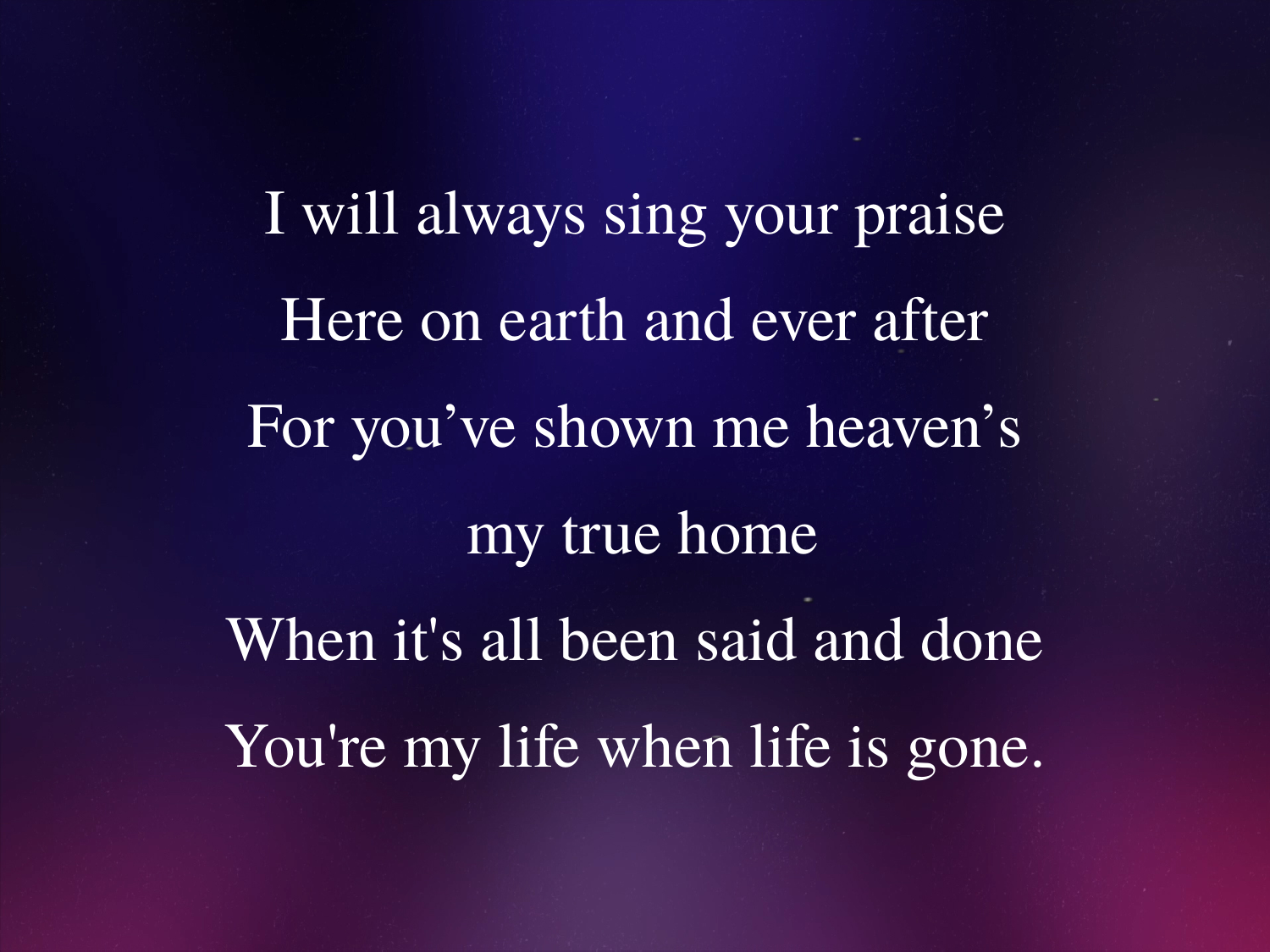

# I will always sing your praise Here on earth and ever after For you’ve shown me heaven’s my true home When it's all been said and done You're my life when life is gone.